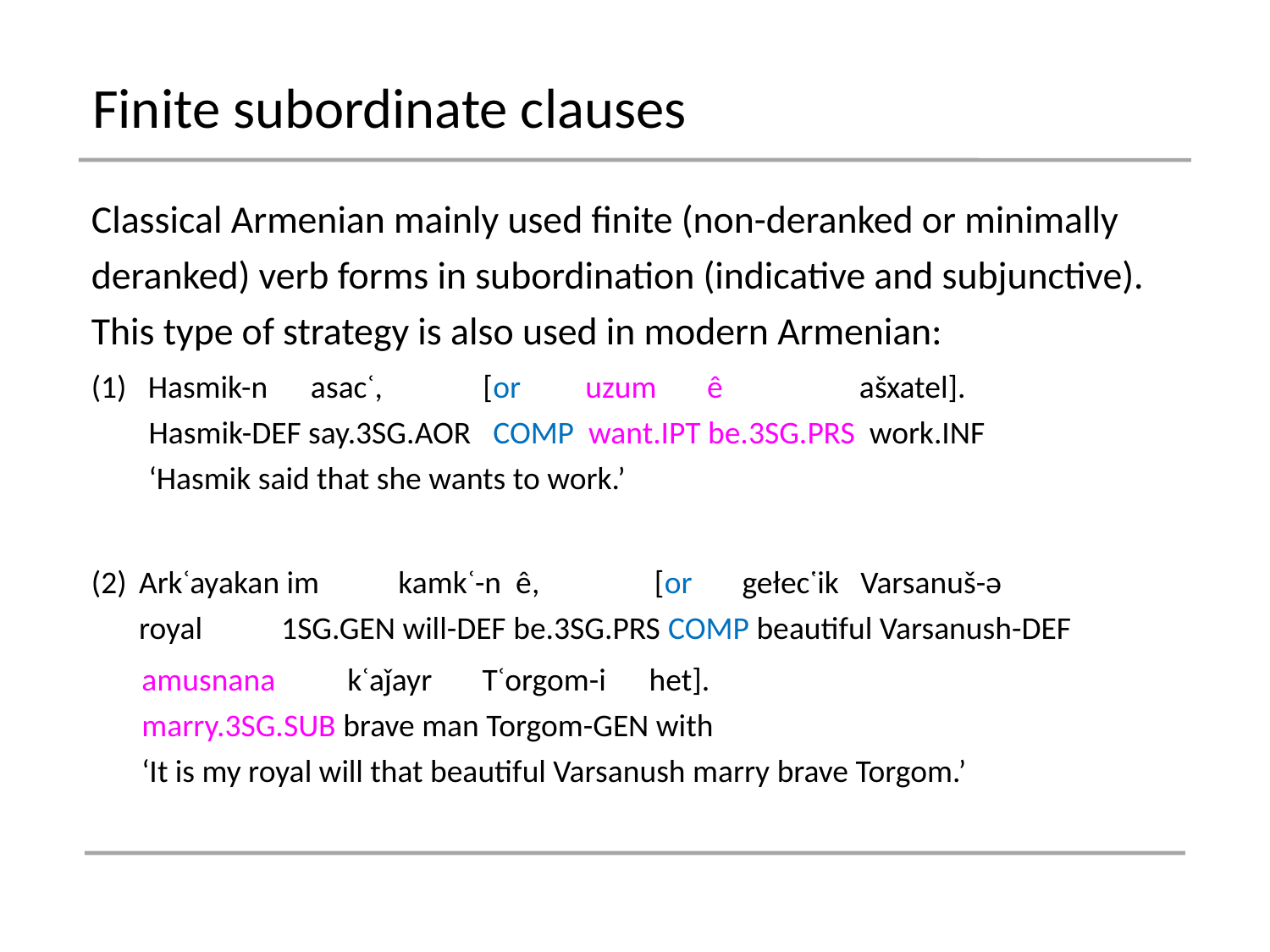

# Finite subordinate clauses
Classical Armenian mainly used finite (non-deranked or minimally deranked) verb forms in subordination (indicative and subjunctive). This type of strategy is also used in modern Armenian:
(1)   Hasmik-n      asacʿ,              [or         uzum       ê                   ašxatel].
        Hasmik-DEF say.3SG.AOR   COMP  want.IPT be.3SG.PRS  work.INF
        ‘Hasmik said that she wants to work.’

Arkʿayakan im           kamkʿ-n  ê,                [or       gełec῾ik   Varsanuš-ə
royal           1SG.GEN will-DEF be.3SG.PRS COMP beautiful Varsanush-DEF
       amusnana          kʿaǰayr       Tʿorgom-i      het].
       marry.3SG.SUB brave man Torgom-GEN with
       ‘It is my royal will that beautiful Varsanush marry brave Torgom.’